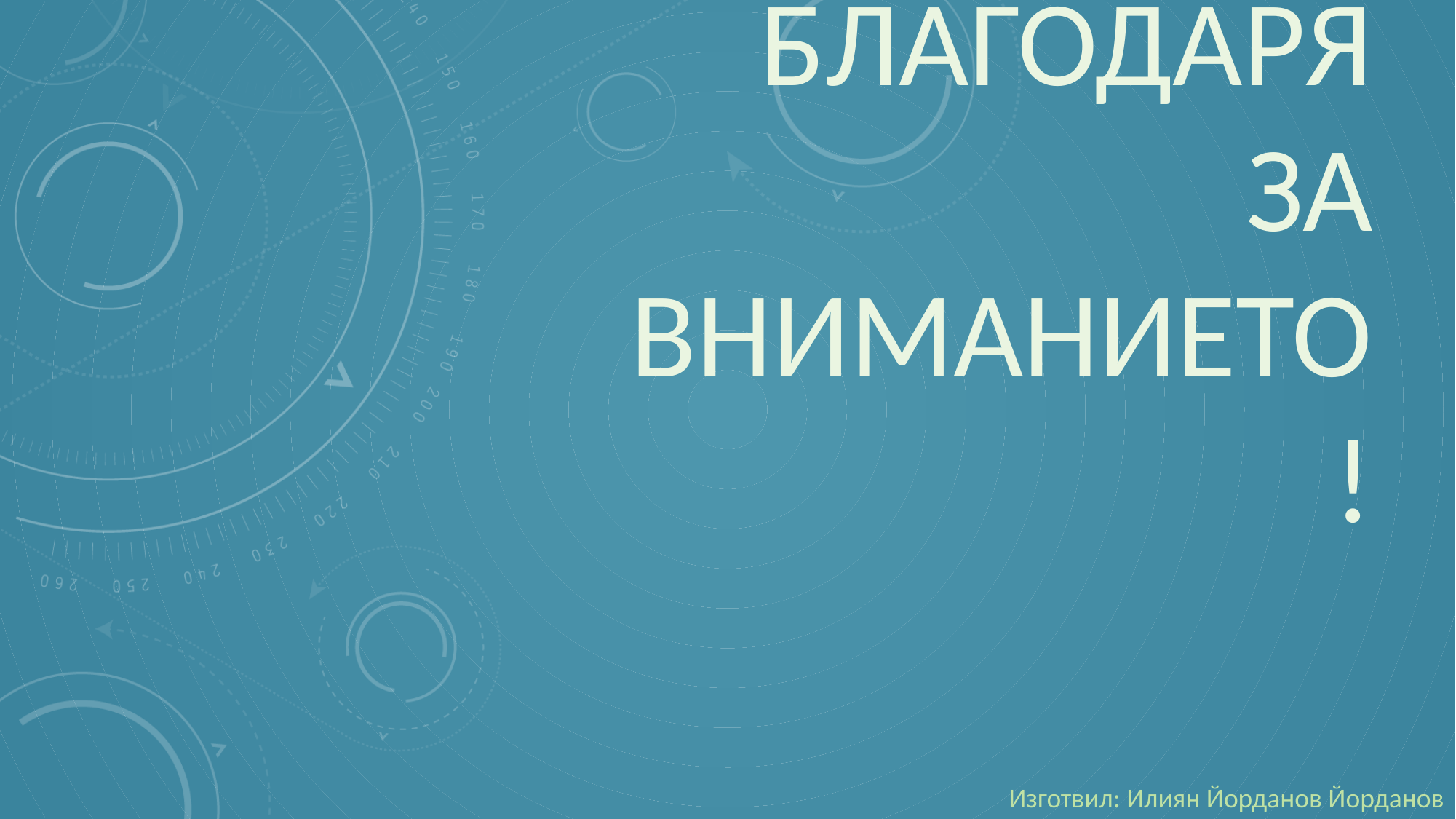

# БЛАГОДАРЯ ЗА ВНИМАНИЕТО!
Изготвил: Илиян Йорданов Йорданов